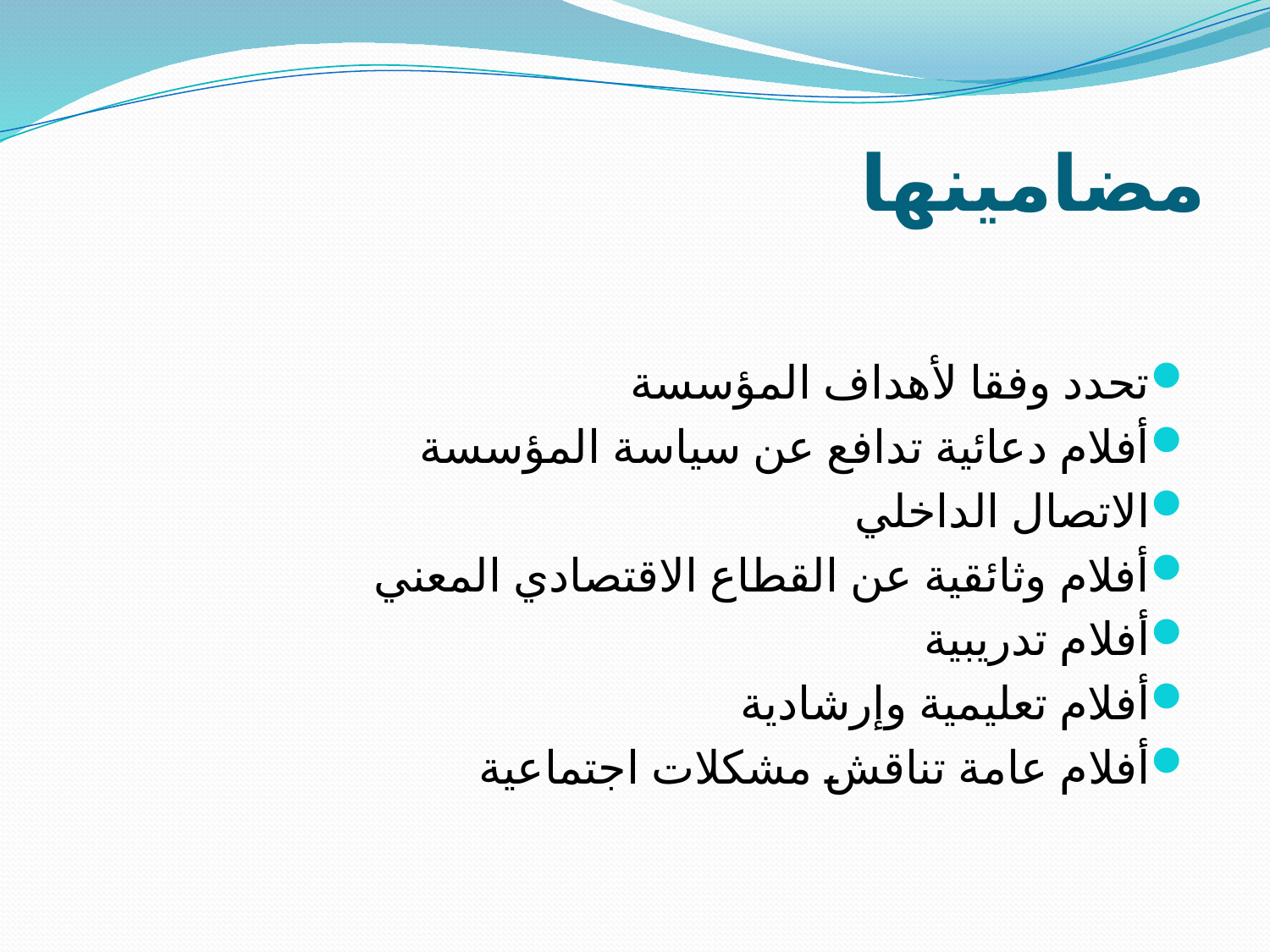

# مضامينها
تحدد وفقا لأهداف المؤسسة
أفلام دعائية تدافع عن سياسة المؤسسة
الاتصال الداخلي
أفلام وثائقية عن القطاع الاقتصادي المعني
أفلام تدريبية
أفلام تعليمية وإرشادية
أفلام عامة تناقش مشكلات اجتماعية